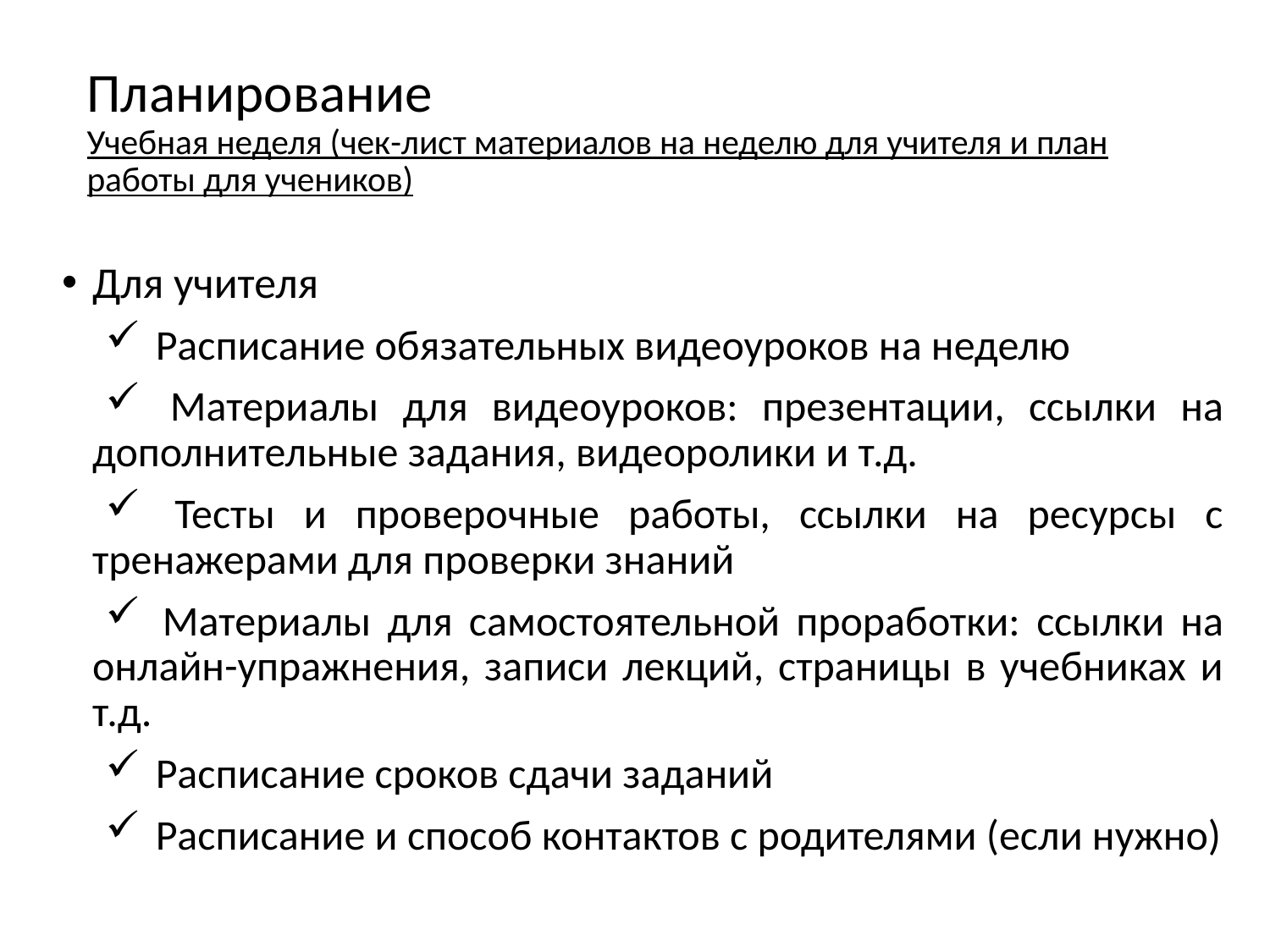

# Планирование Учебная неделя (чек-лист материалов на неделю для учителя и план работы для учеников)
Для учителя
 Расписание обязательных видеоуроков на неделю
 Материалы для видеоуроков: презентации, ссылки на дополнительные задания, видеоролики и т.д.
 Тесты и проверочные работы, ссылки на ресурсы с тренажерами для проверки знаний
 Материалы для самостоятельной проработки: ссылки на онлайн-упражнения, записи лекций, страницы в учебниках и т.д.
 Расписание сроков сдачи заданий
 Расписание и способ контактов с родителями (если нужно)